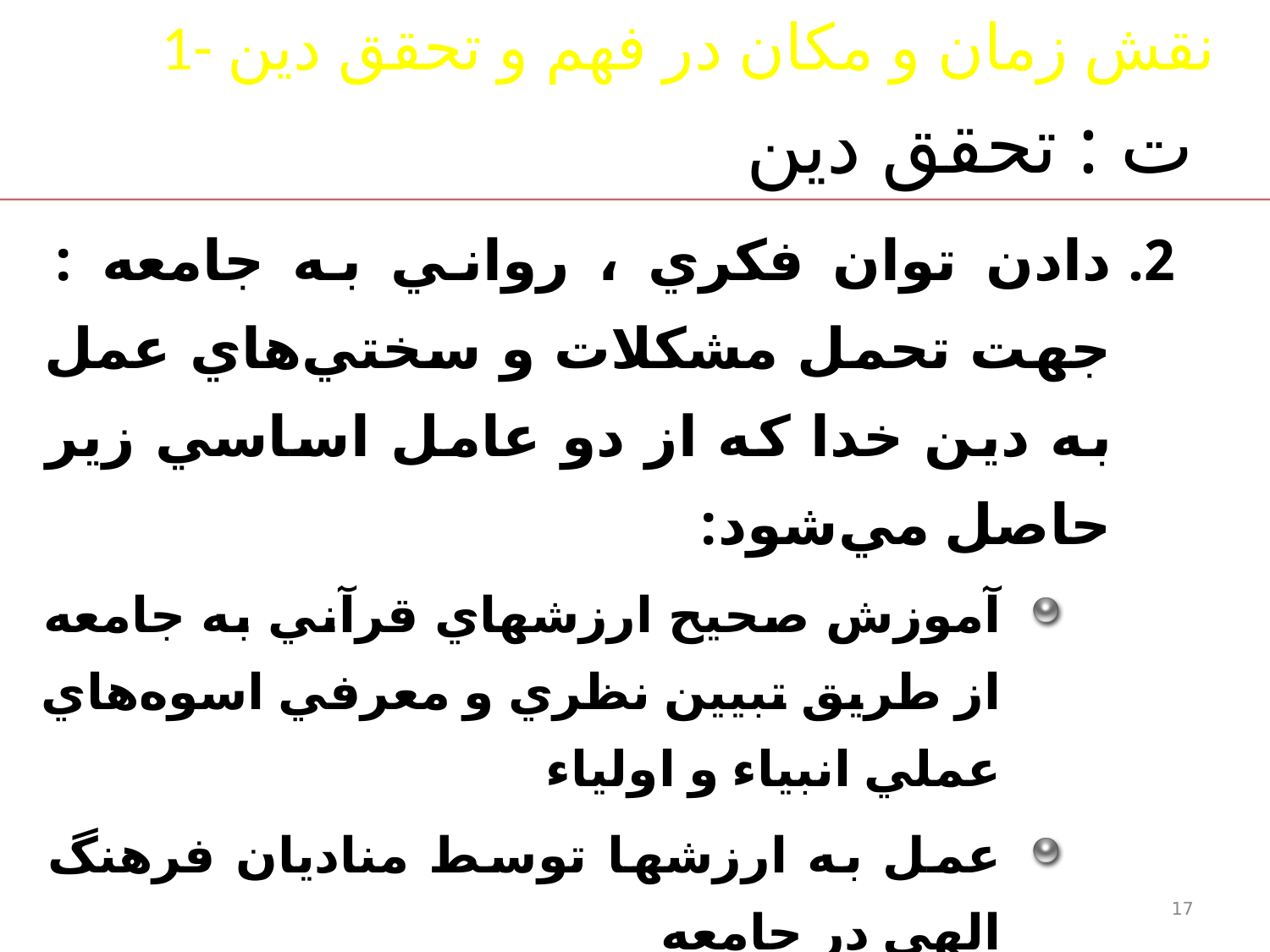

1- نقش زمان و مكان در فهم و تحقق دين
# ت : تحقق دين
دادن توان فكري ، رواني به جامعه : جهت تحمل مشكلات و سختي‌هاي عمل به دين خدا كه از دو عامل اساسي زير حاصل مي‌شود:
آموزش صحيح ارزشهاي قرآني به جامعه از طريق تبيين نظري و معرفي اسوه‌هاي عملي انبياء و اولياء
عمل به ارزشها توسط مناديان فرهنگ الهي در جامعه

17